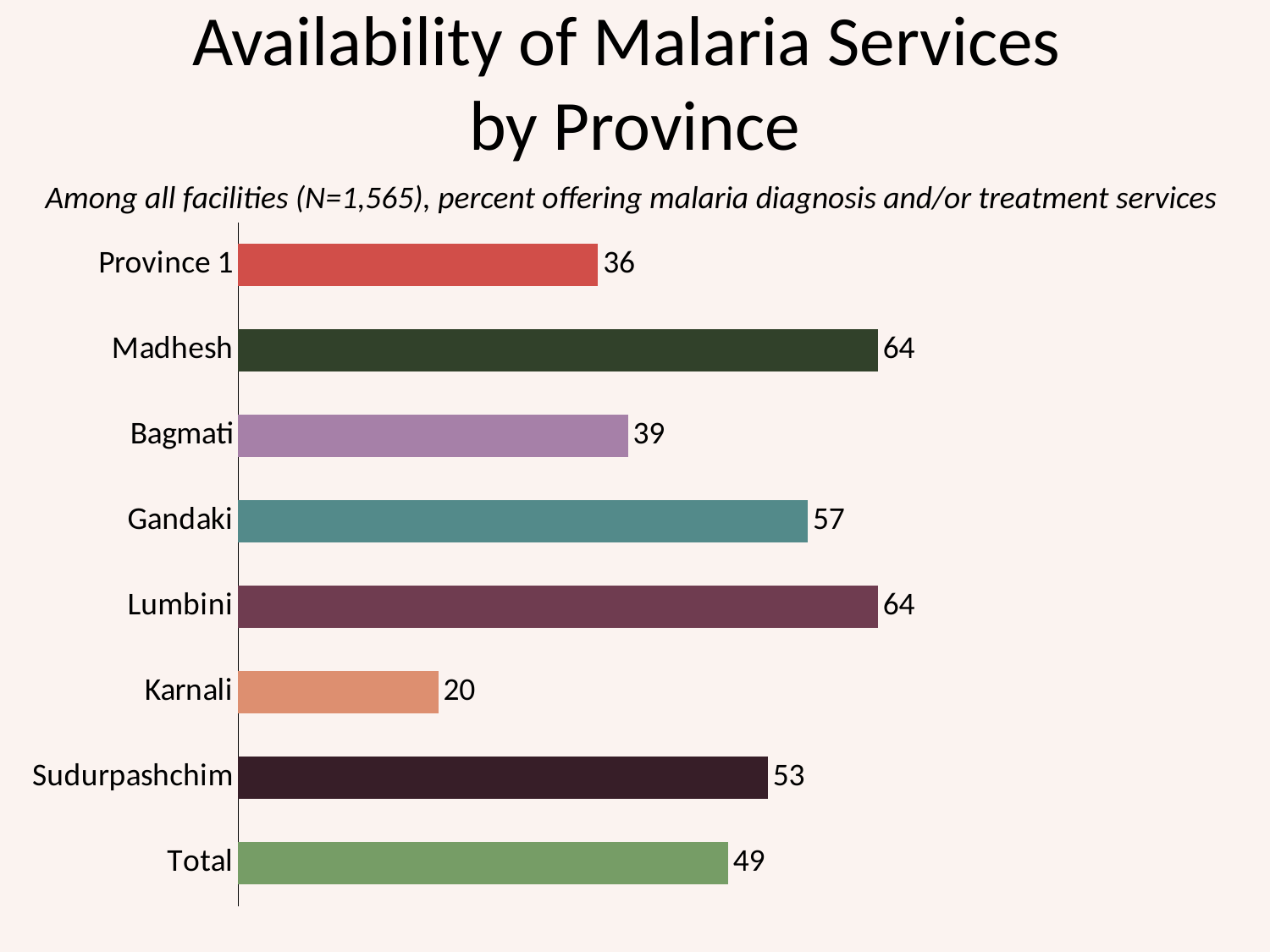

Availability of Malaria Services
by Province
Among all facilities (N=1,565), percent offering malaria diagnosis and/or treatment services

### Chart

| Category | Series 1 |
|---|---|
| Total | 49.0 |
| Sudurpashchim | 53.0 |
| Karnali | 20.0 |
| Lumbini | 64.0 |
| Gandaki | 57.0 |
| Bagmati | 39.0 |
| Madhesh | 64.0 |
| Province 1 | 36.0 |